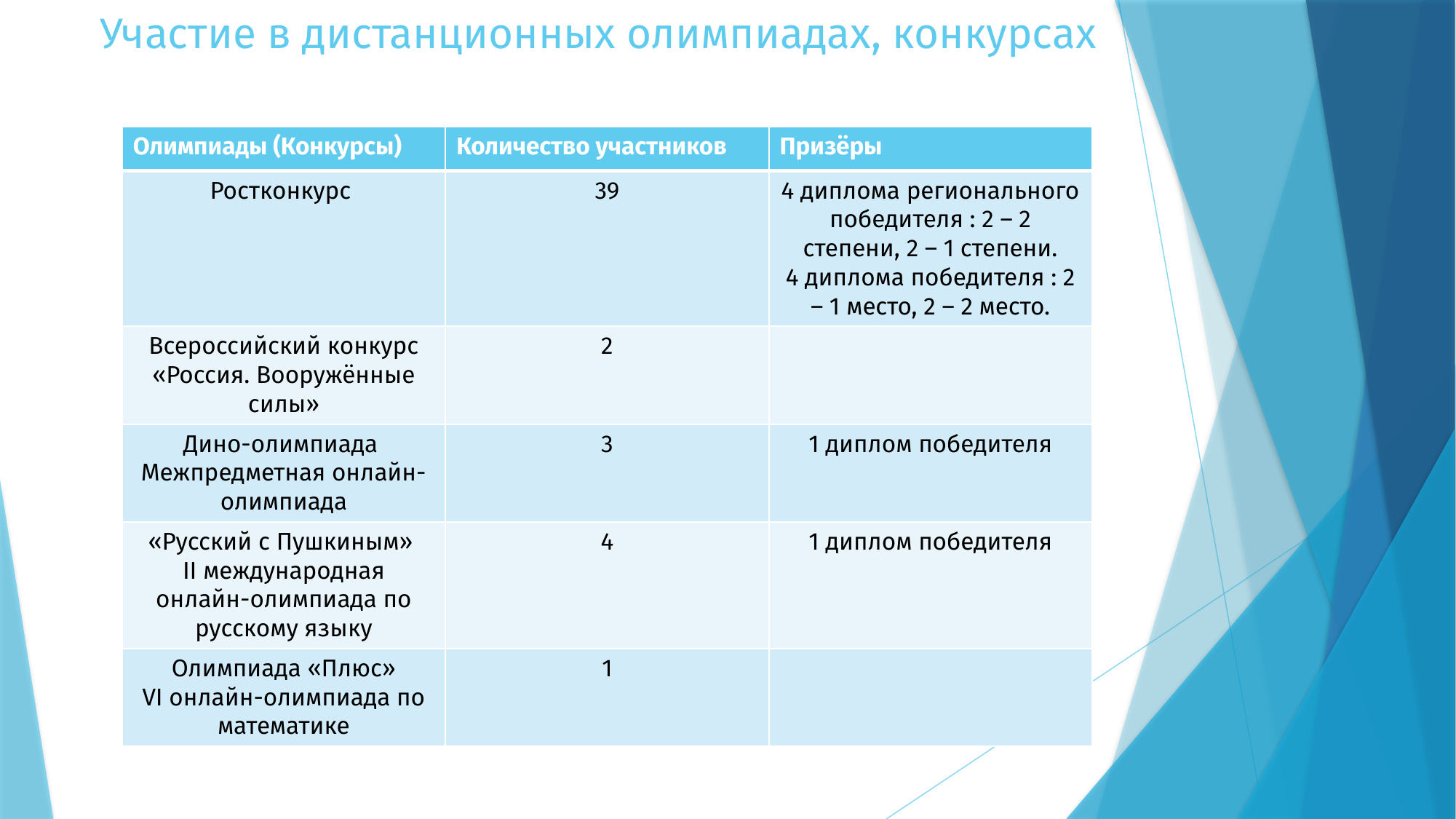

# Участие в дистанционных олимпиадах, конкурсах
| Олимпиады (Конкурсы) | Количество участников | Призёры |
| --- | --- | --- |
| Ростконкурс | 39 | 4 диплома регионального победителя : 2 – 2 степени, 2 – 1 степени. 4 диплома победителя : 2 – 1 место, 2 – 2 место. |
| Всероссийский конкурс «Россия. Вооружённые силы» | 2 |  |
| Дино-олимпиада Межпредметная онлайн-олимпиада | 3 | 1 диплом победителя |
| «Русский с Пушкиным» II международная онлайн-олимпиада по русскому языку | 4 | 1 диплом победителя |
| Олимпиада «Плюс» VI онлайн-олимпиада по математике | 1 |  |